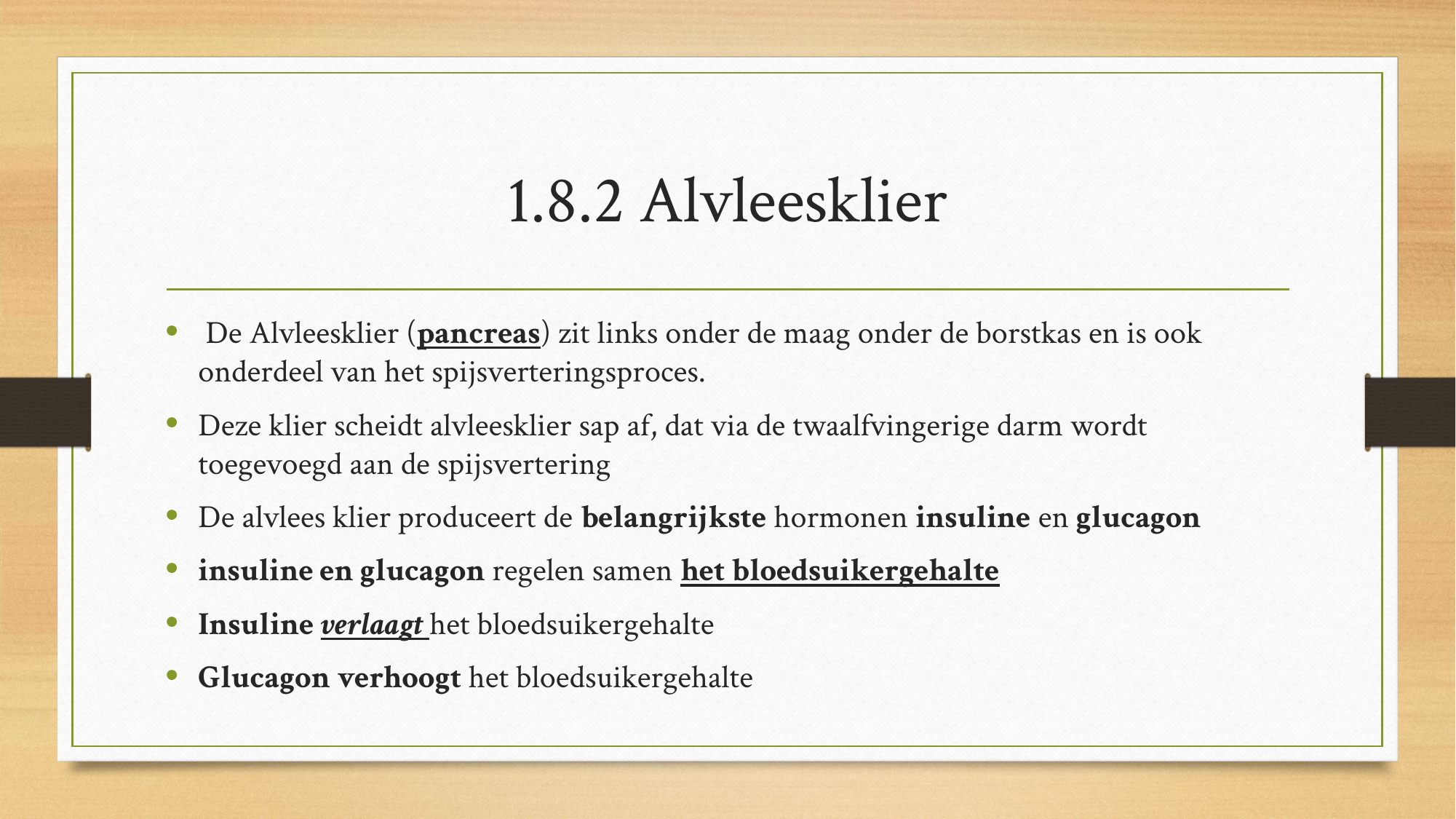

# 1.8.2 Alvleesklier
 De Alvleesklier (pancreas) zit links onder de maag onder de borstkas en is ook onderdeel van het spijsverteringsproces.
Deze klier scheidt alvleesklier sap af, dat via de twaalfvingerige darm wordt toegevoegd aan de spijsvertering
De alvlees klier produceert de belangrijkste hormonen insuline en glucagon
insuline en glucagon regelen samen het bloedsuikergehalte
Insuline verlaagt het bloedsuikergehalte
Glucagon verhoogt het bloedsuikergehalte